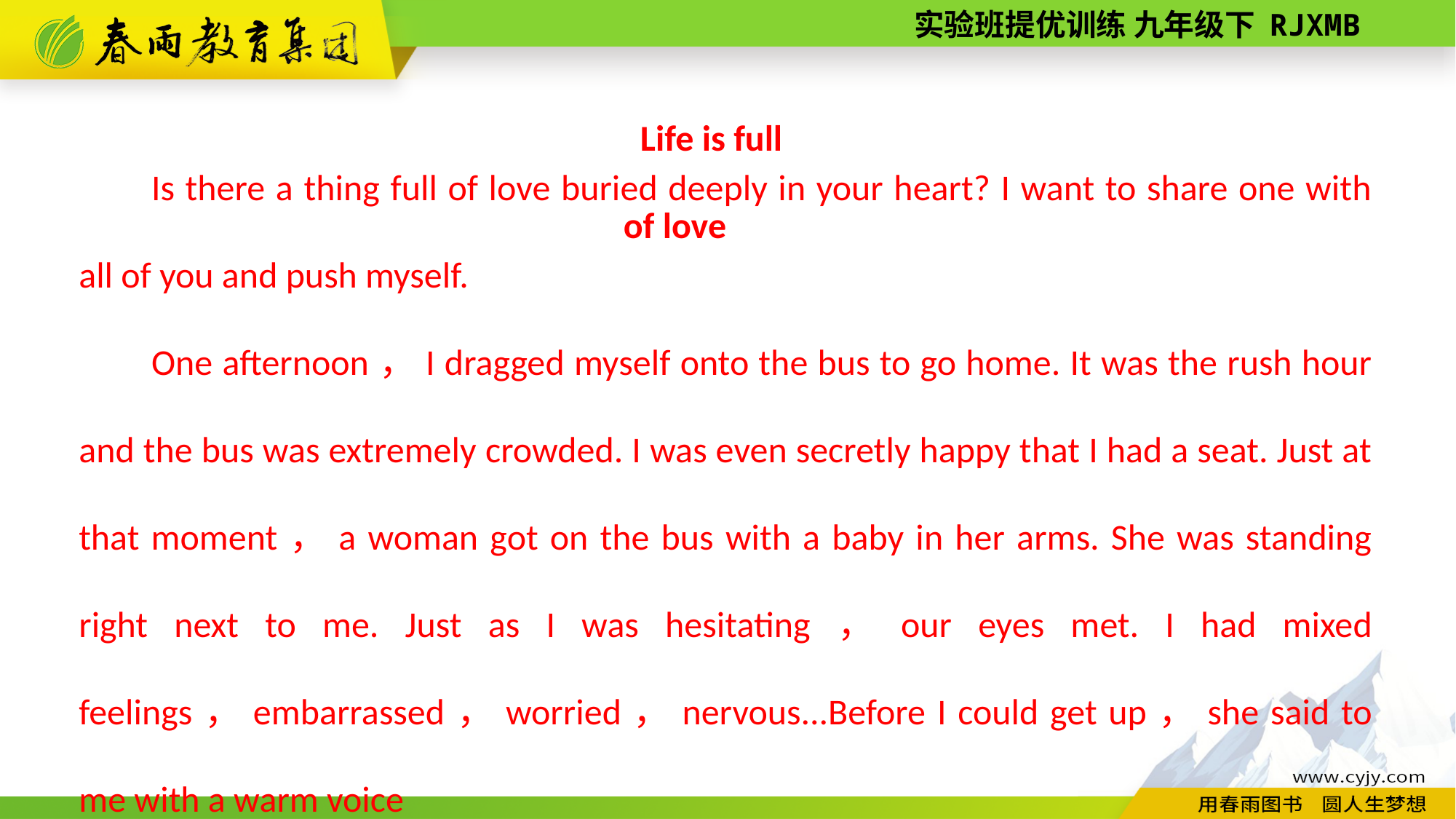

Life is full of love
Is there a thing full of love buried deeply in your heart? I want to share one with all of you and push myself.
One afternoon，I dragged myself onto the bus to go home. It was the rush hour and the bus was extremely crowded. I was even secretly happy that I had a seat. Just at that moment，a woman got on the bus with a baby in her arms. She was standing right next to me. Just as I was hesitating，our eyes met. I had mixed feelings，embarrassed，worried，nervous...Before I could get up，she said to me with a warm voice